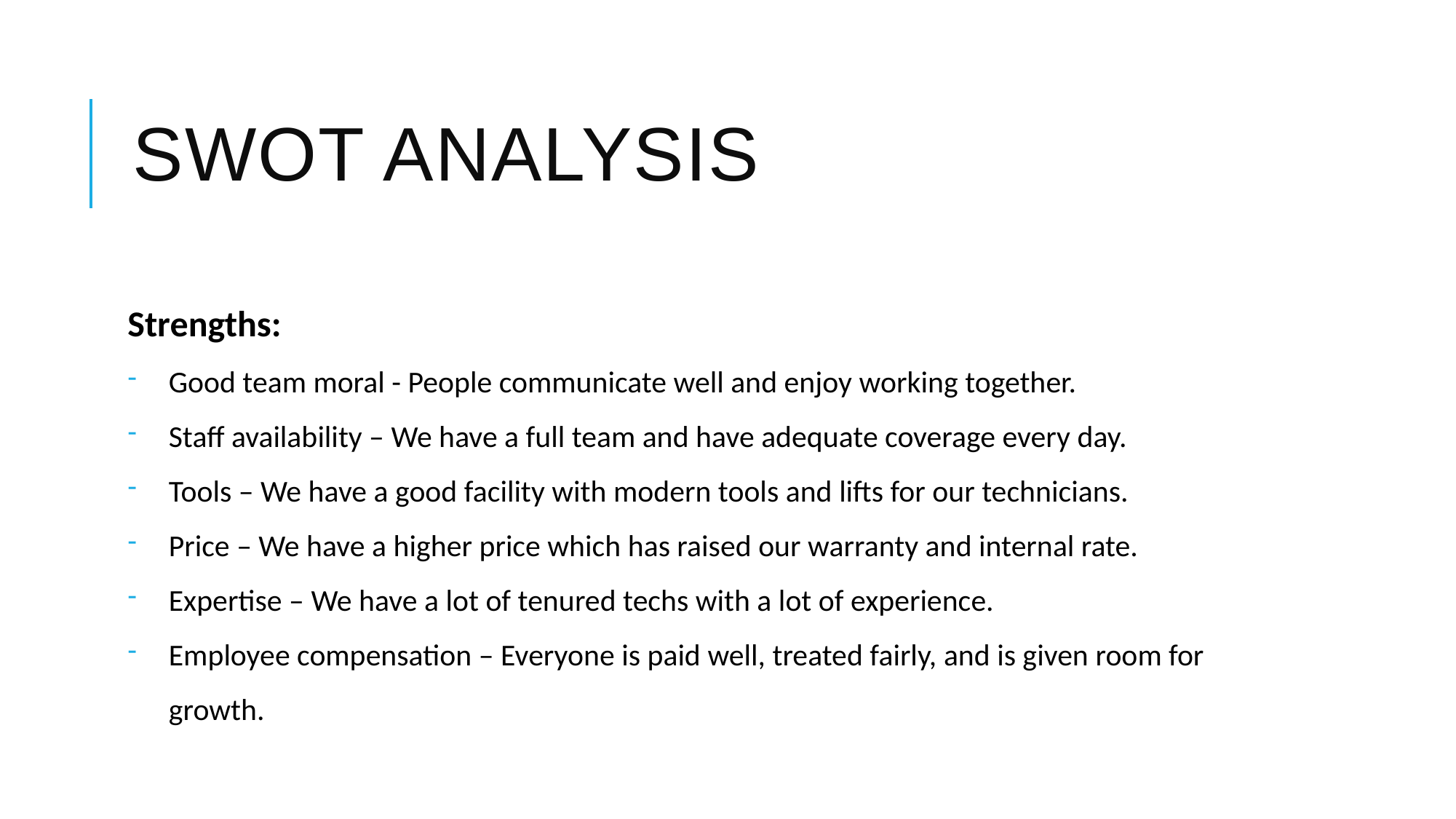

# SWOT Analysis
Strengths:
Good team moral - People communicate well and enjoy working together.
Staff availability – We have a full team and have adequate coverage every day.
Tools – We have a good facility with modern tools and lifts for our technicians.
Price – We have a higher price which has raised our warranty and internal rate.
Expertise – We have a lot of tenured techs with a lot of experience.
Employee compensation – Everyone is paid well, treated fairly, and is given room for growth.